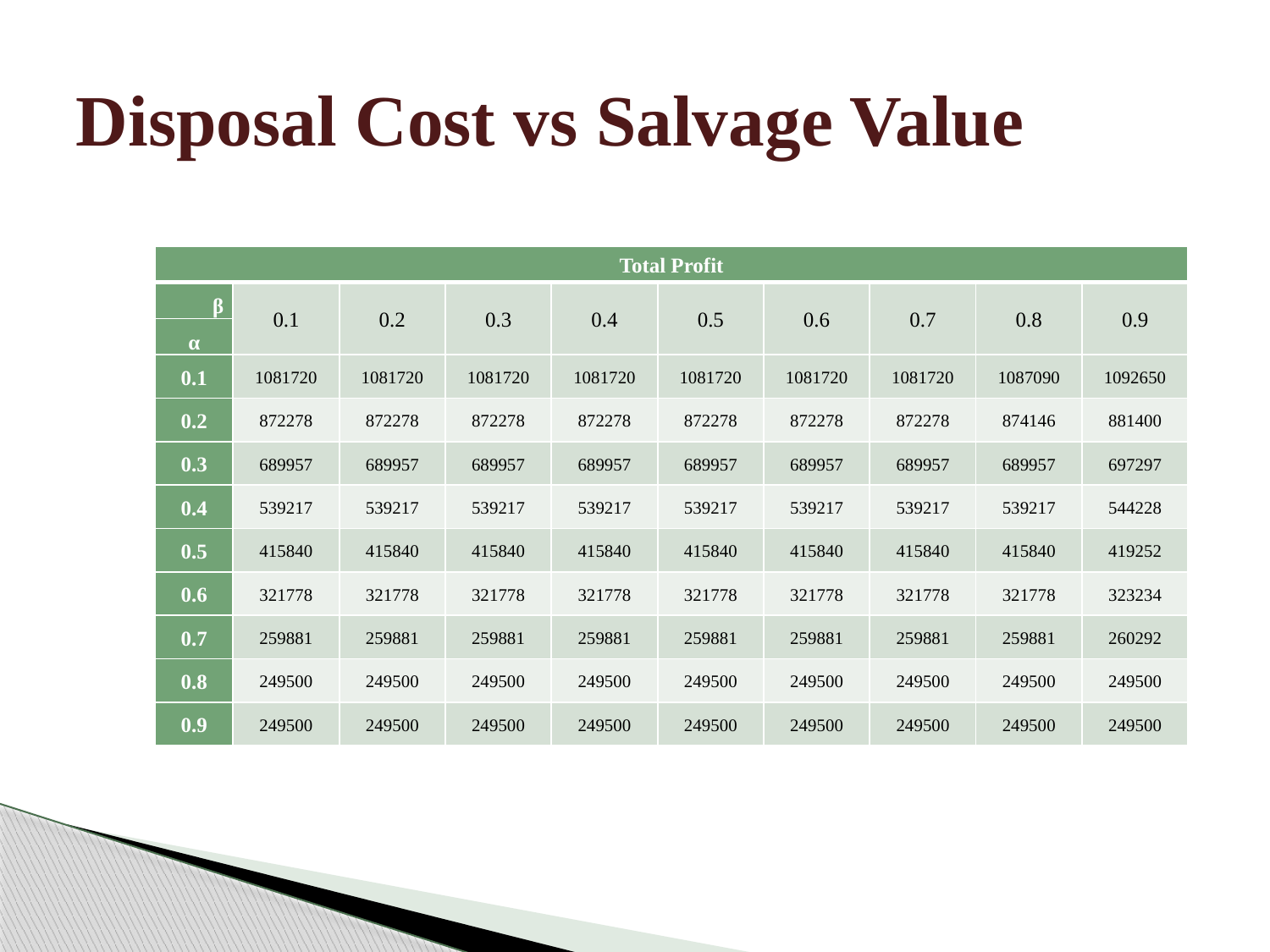

# Disposal Cost vs Salvage Value
| Total Profit |  |  |  |  |  |  |  |  |  |
| --- | --- | --- | --- | --- | --- | --- | --- | --- | --- |
| β | 0.1 | 0.2 | 0.3 | 0.4 | 0.5 | 0.6 | 0.7 | 0.8 | 0.9 |
| α |  |  |  |  |  |  |  |  |  |
| 0.1 | 1081720 | 1081720 | 1081720 | 1081720 | 1081720 | 1081720 | 1081720 | 1087090 | 1092650 |
| 0.2 | 872278 | 872278 | 872278 | 872278 | 872278 | 872278 | 872278 | 874146 | 881400 |
| 0.3 | 689957 | 689957 | 689957 | 689957 | 689957 | 689957 | 689957 | 689957 | 697297 |
| 0.4 | 539217 | 539217 | 539217 | 539217 | 539217 | 539217 | 539217 | 539217 | 544228 |
| 0.5 | 415840 | 415840 | 415840 | 415840 | 415840 | 415840 | 415840 | 415840 | 419252 |
| 0.6 | 321778 | 321778 | 321778 | 321778 | 321778 | 321778 | 321778 | 321778 | 323234 |
| 0.7 | 259881 | 259881 | 259881 | 259881 | 259881 | 259881 | 259881 | 259881 | 260292 |
| 0.8 | 249500 | 249500 | 249500 | 249500 | 249500 | 249500 | 249500 | 249500 | 249500 |
| 0.9 | 249500 | 249500 | 249500 | 249500 | 249500 | 249500 | 249500 | 249500 | 249500 |